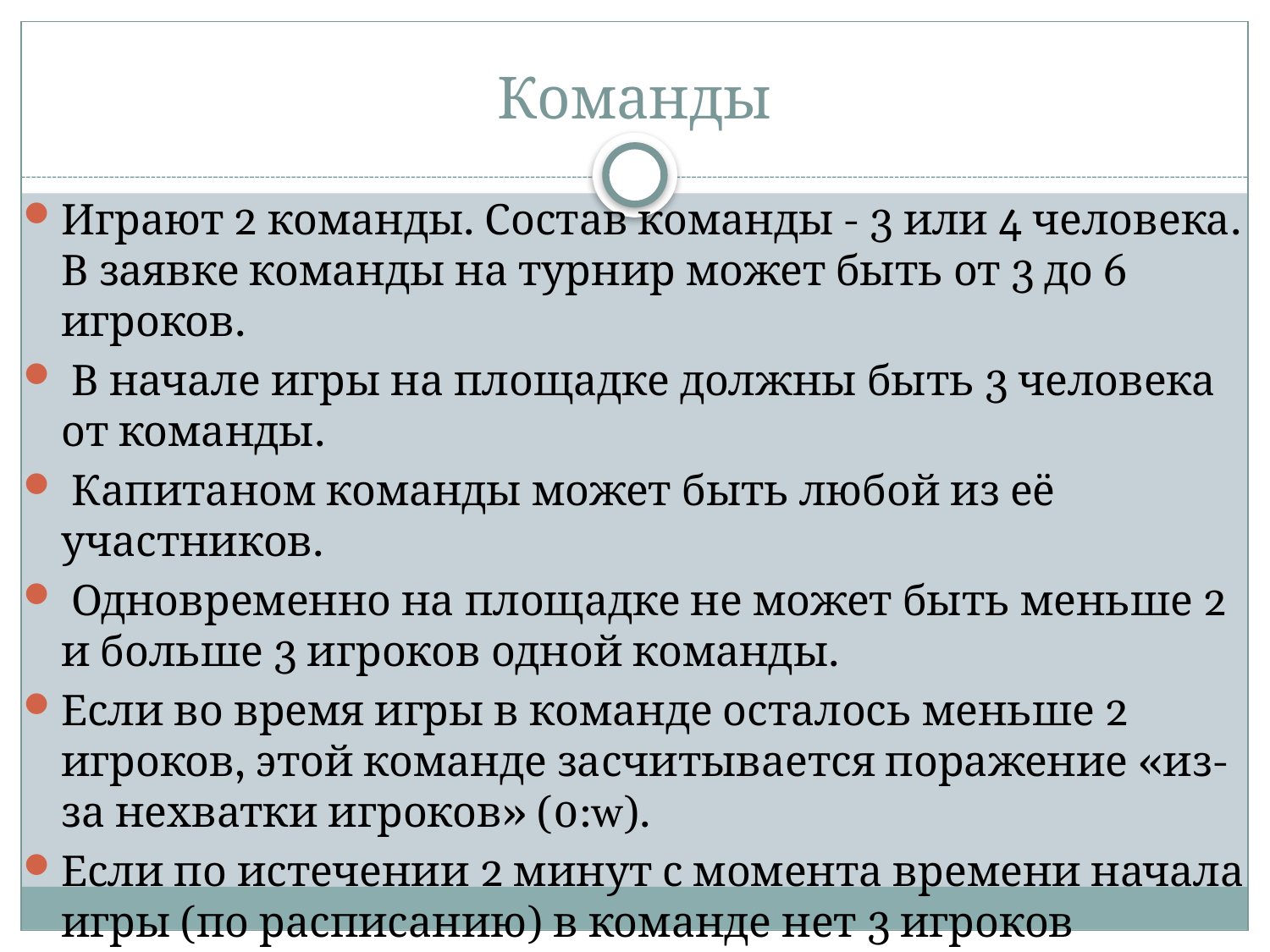

# Команды
Играют 2 команды. Состав команды - 3 или 4 человека. В заявке команды на турнир может быть от 3 до 6 игроков.
 В начале игры на площадке должны быть 3 человека от команды.
 Капитаном команды может быть любой из её участников.
 Одновременно на площадке не может быть меньше 2 и больше 3 игроков одной команды.
Если во время игры в команде осталось меньше 2 игроков, этой команде засчитывается поражение «из-за нехватки игроков» (0:w).
Если по истечении 2 минут с момента времени начала игры (по расписанию) в команде нет 3 игроков (неявка), этой команде засчитывается поражение «лишением права» (0:w).